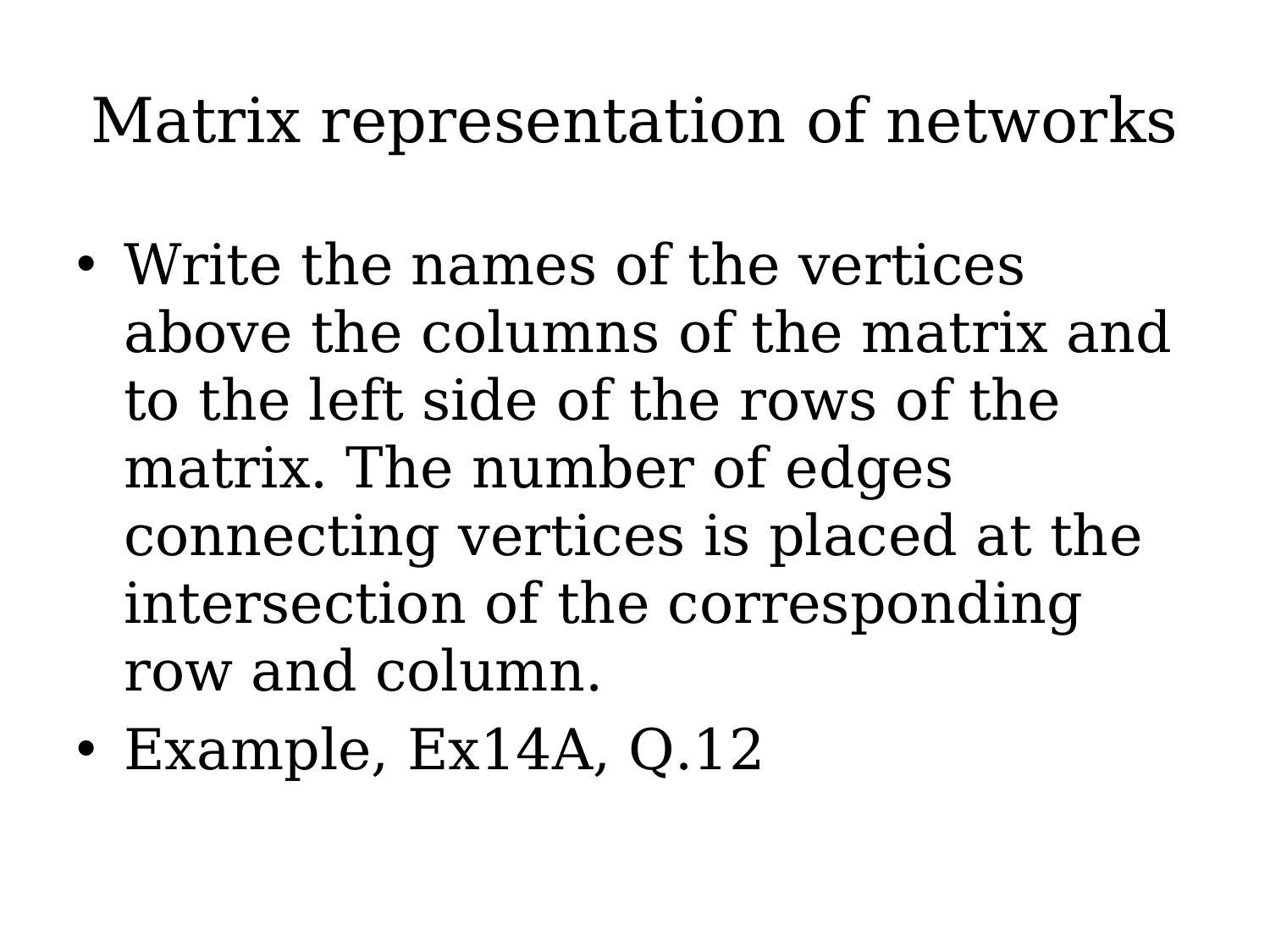

# Matrix representation of networks
Write the names of the vertices above the columns of the matrix and to the left side of the rows of the matrix. The number of edges connecting vertices is placed at the intersection of the corresponding row and column.
Example, Ex14A, Q.12